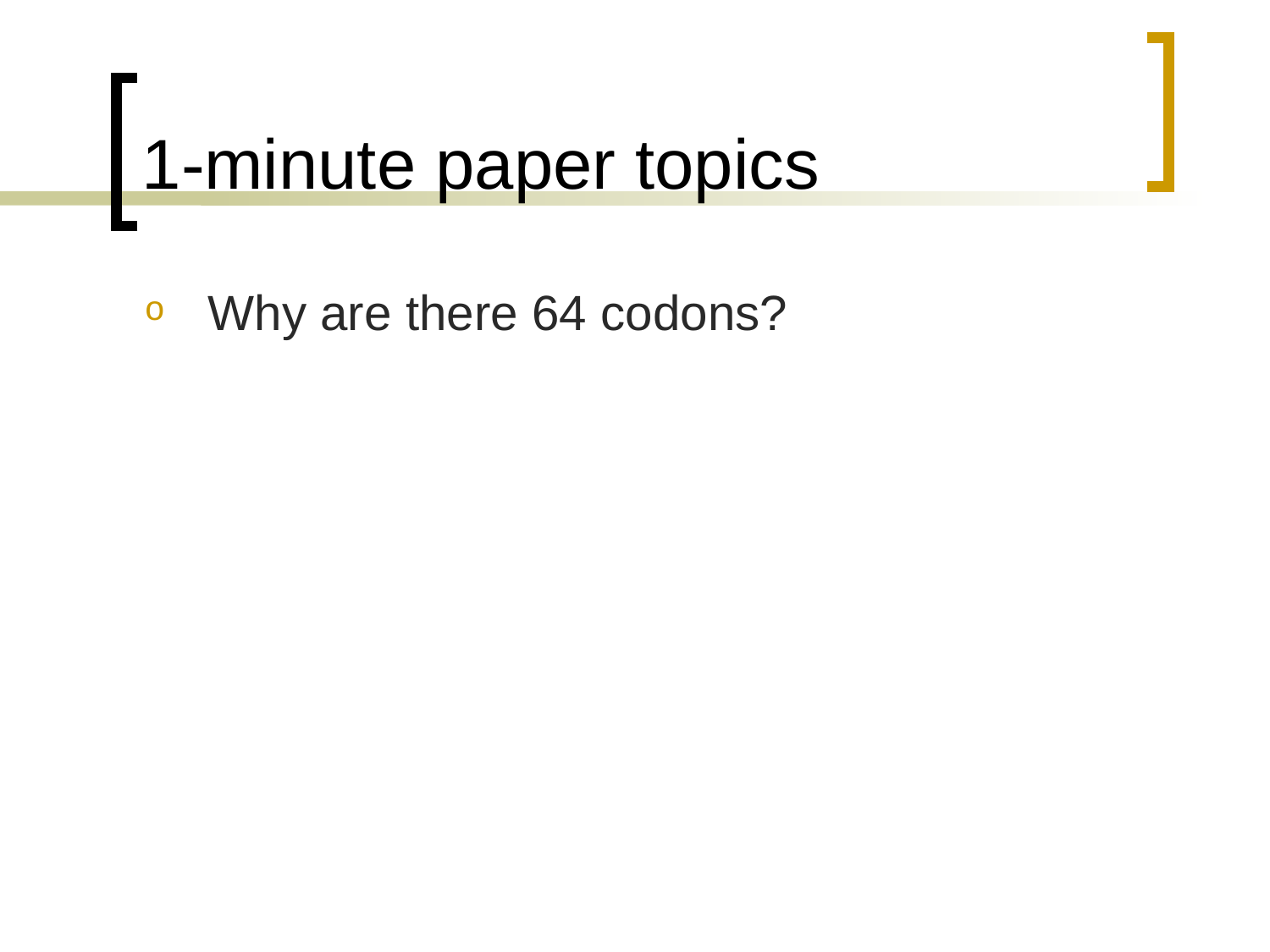

# 1-minute paper topics
Why are there 64 codons?